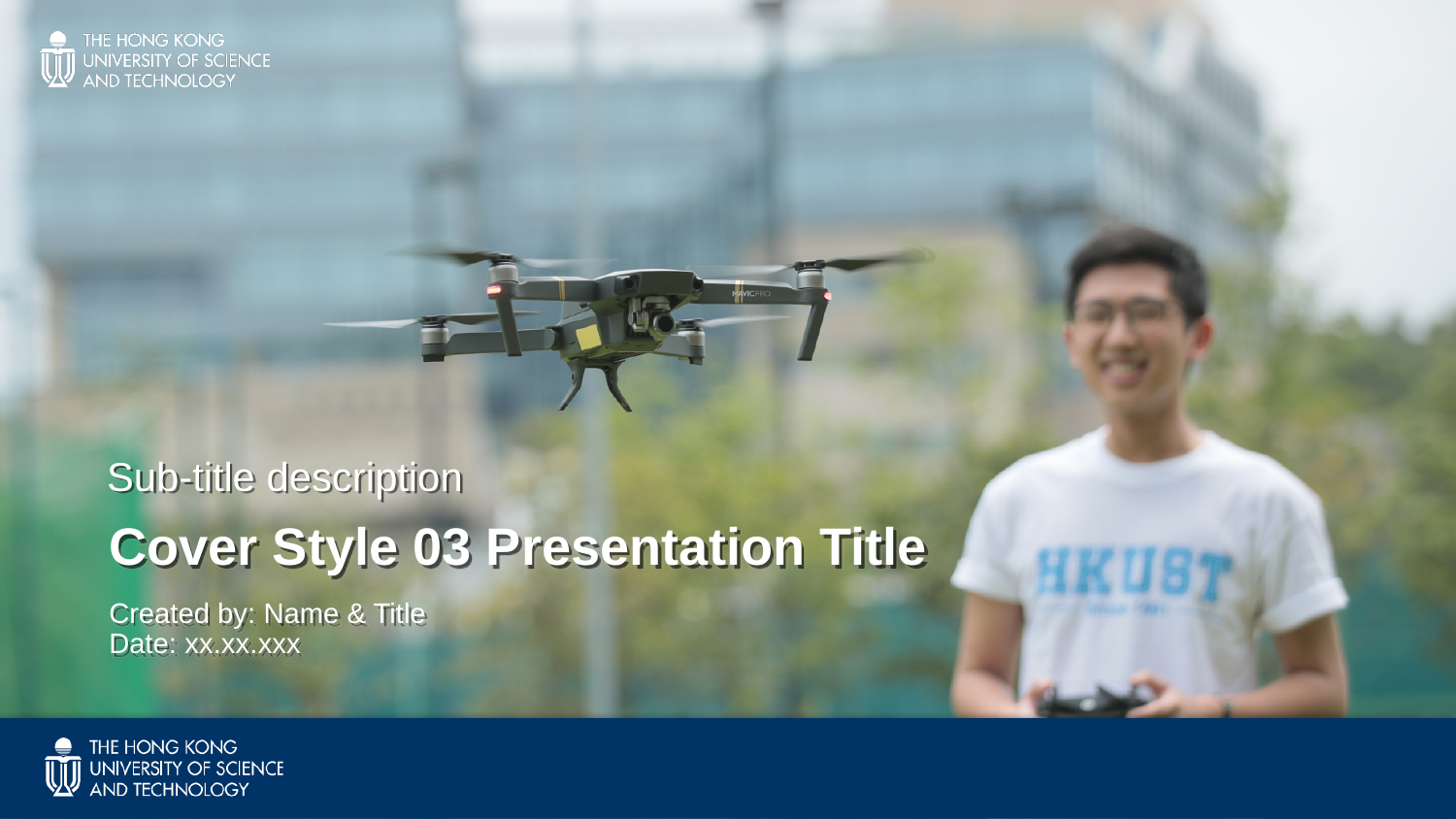

Sub-title description

# Cover Style 03 Presentation Title
Created by: Name & Title
Date: xx.xx.xxx